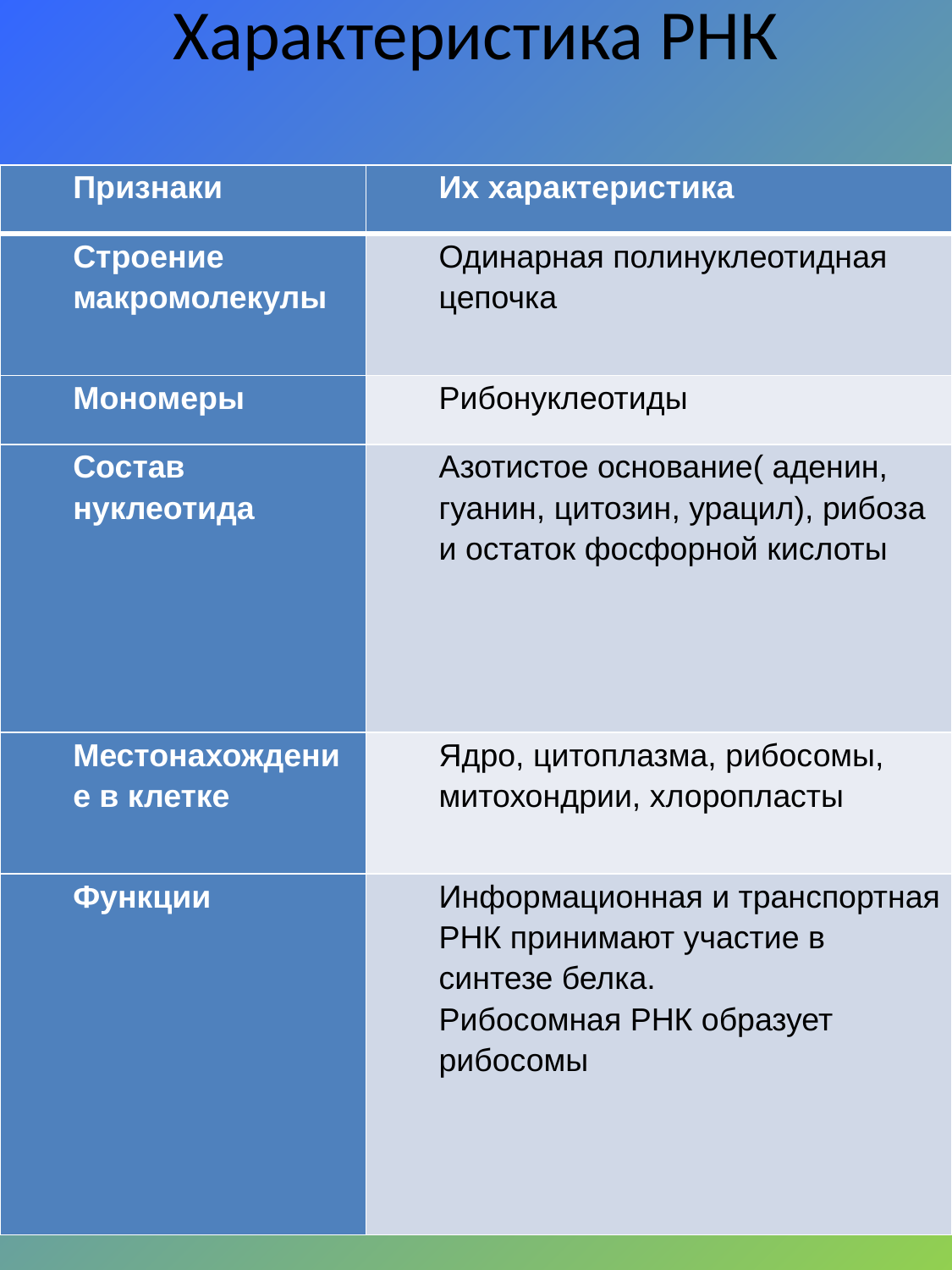

Характеристика РНК
| Признаки | Их характеристика |
| --- | --- |
| Строение макромолекулы | Одинарная полинуклеотидная цепочка |
| Мономеры | Рибонуклеотиды |
| Состав нуклеотида | Азотистое основание( аденин, гуанин, цитозин, урацил), рибоза и остаток фосфорной кислоты |
| Местонахождение в клетке | Ядро, цитоплазма, рибосомы, митохондрии, хлоропласты |
| Функции | Информационная и транспортная РНК принимают участие в синтезе белка. Рибосомная РНК образует рибосомы |